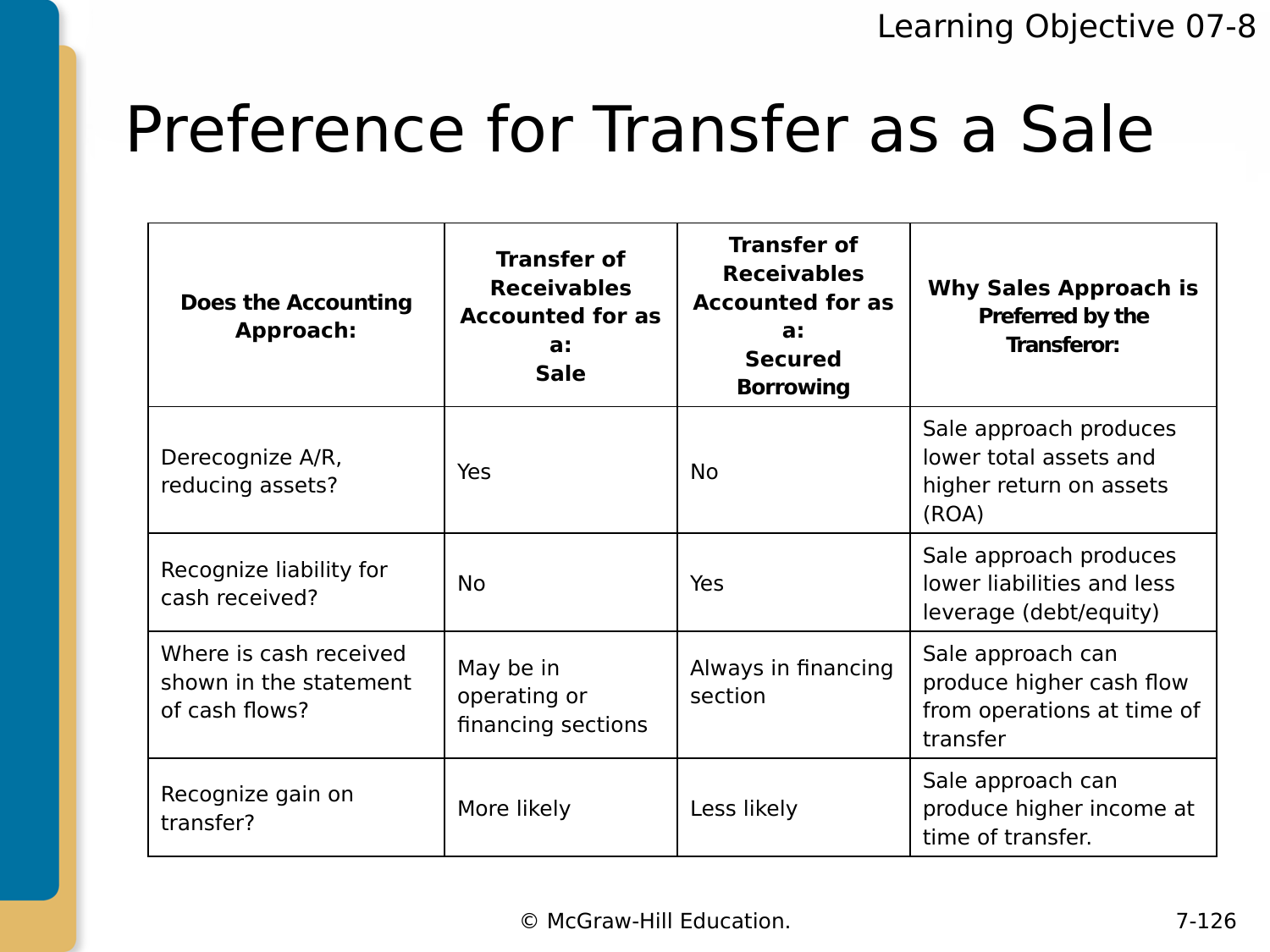

Learning Objective 07-8
# Preference for Transfer as a Sale
| Does the Accounting Approach: | Transfer of Receivables Accounted for as a: Sale | Transfer of Receivables Accounted for as a: Secured Borrowing | Why Sales Approach is Preferred by the Transferor: |
| --- | --- | --- | --- |
| Derecognize A/R, reducing assets? | Yes | No | Sale approach produces lower total assets and higher return on assets (ROA) |
| Recognize liability for cash received? | No | Yes | Sale approach produces lower liabilities and less leverage (debt/equity) |
| Where is cash received shown in the statement of cash flows? | May be in operating or financing sections | Always in financing section | Sale approach can produce higher cash flow from operations at time of transfer |
| Recognize gain on transfer? | More likely | Less likely | Sale approach can produce higher income at time of transfer. |